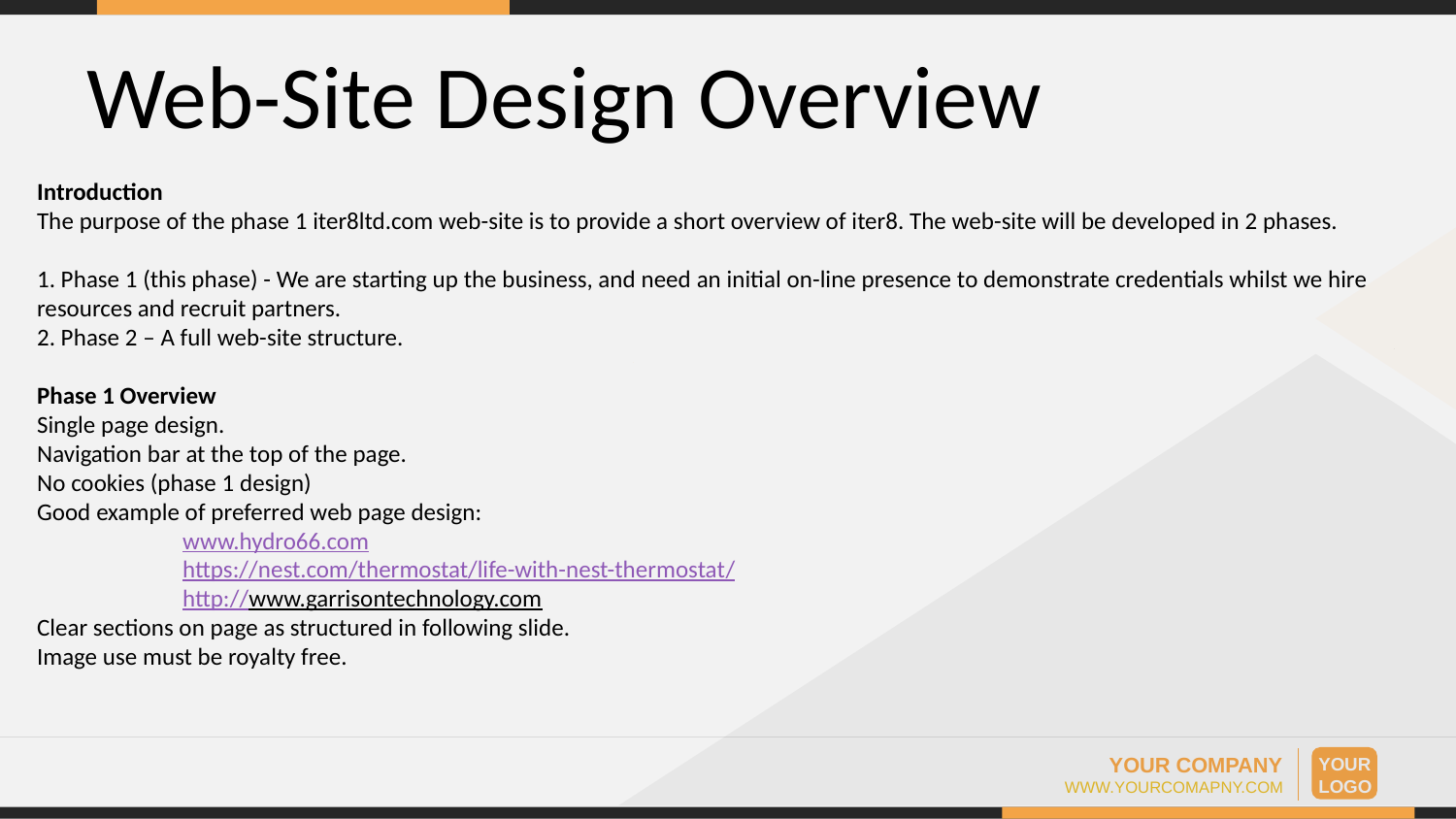

# Web-Site Design Overview
Introduction
The purpose of the phase 1 iter8ltd.com web-site is to provide a short overview of iter8. The web-site will be developed in 2 phases.

1. Phase 1 (this phase) - We are starting up the business, and need an initial on-line presence to demonstrate credentials whilst we hire resources and recruit partners.
2. Phase 2 – A full web-site structure.

Phase 1 Overview
Single page design.
Navigation bar at the top of the page.
No cookies (phase 1 design)
Good example of preferred web page design:
	www.hydro66.com
	https://nest.com/thermostat/life-with-nest-thermostat/
	http://www.garrisontechnology.com
Clear sections on page as structured in following slide.
Image use must be royalty free.